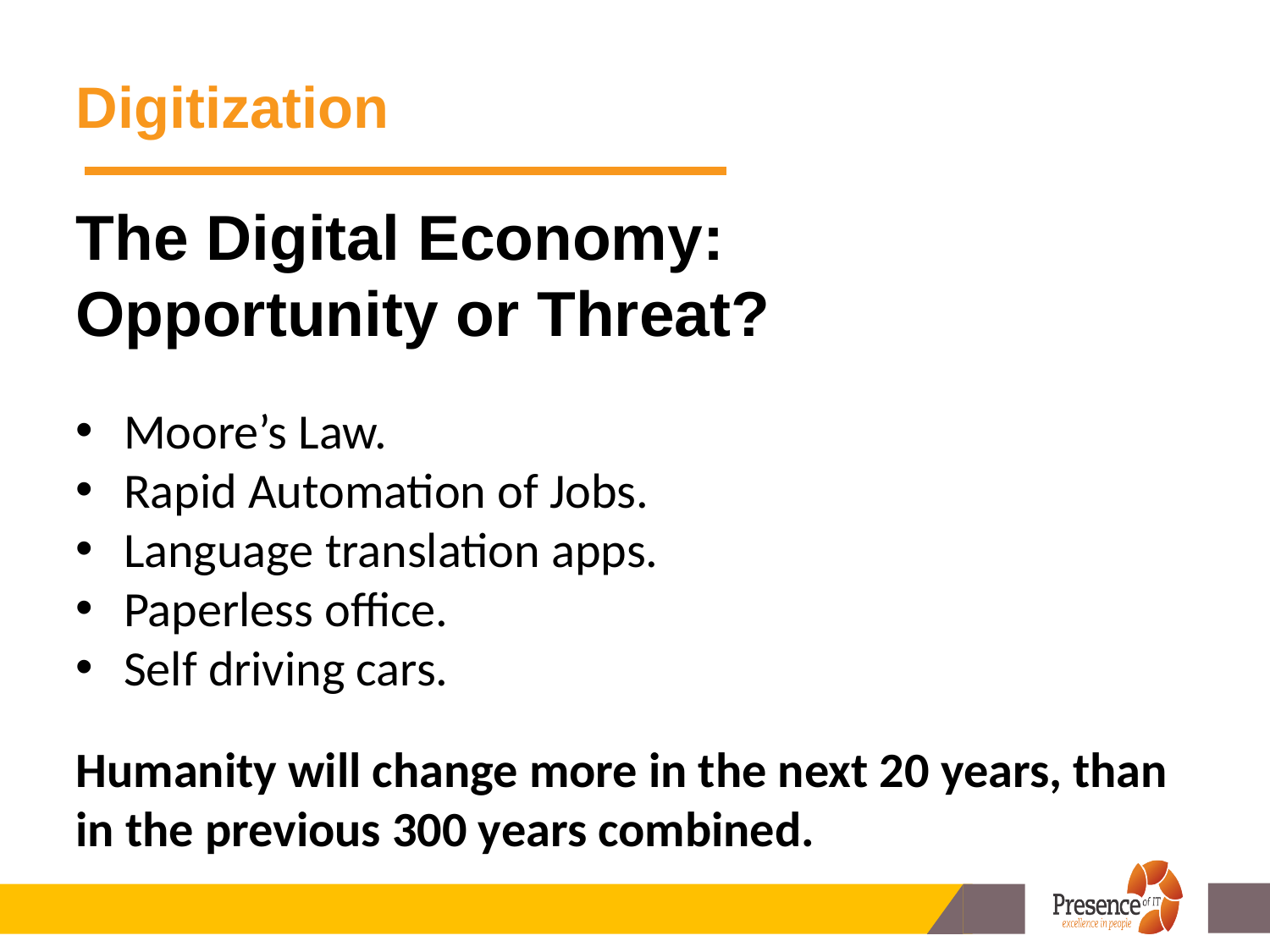

Digitization
The Digital Economy:
Opportunity or Threat?

Moore’s Law.
Rapid Automation of Jobs.
Language translation apps.
Paperless office.
Self driving cars.

Humanity will change more in the next 20 years, than in the previous 300 years combined.